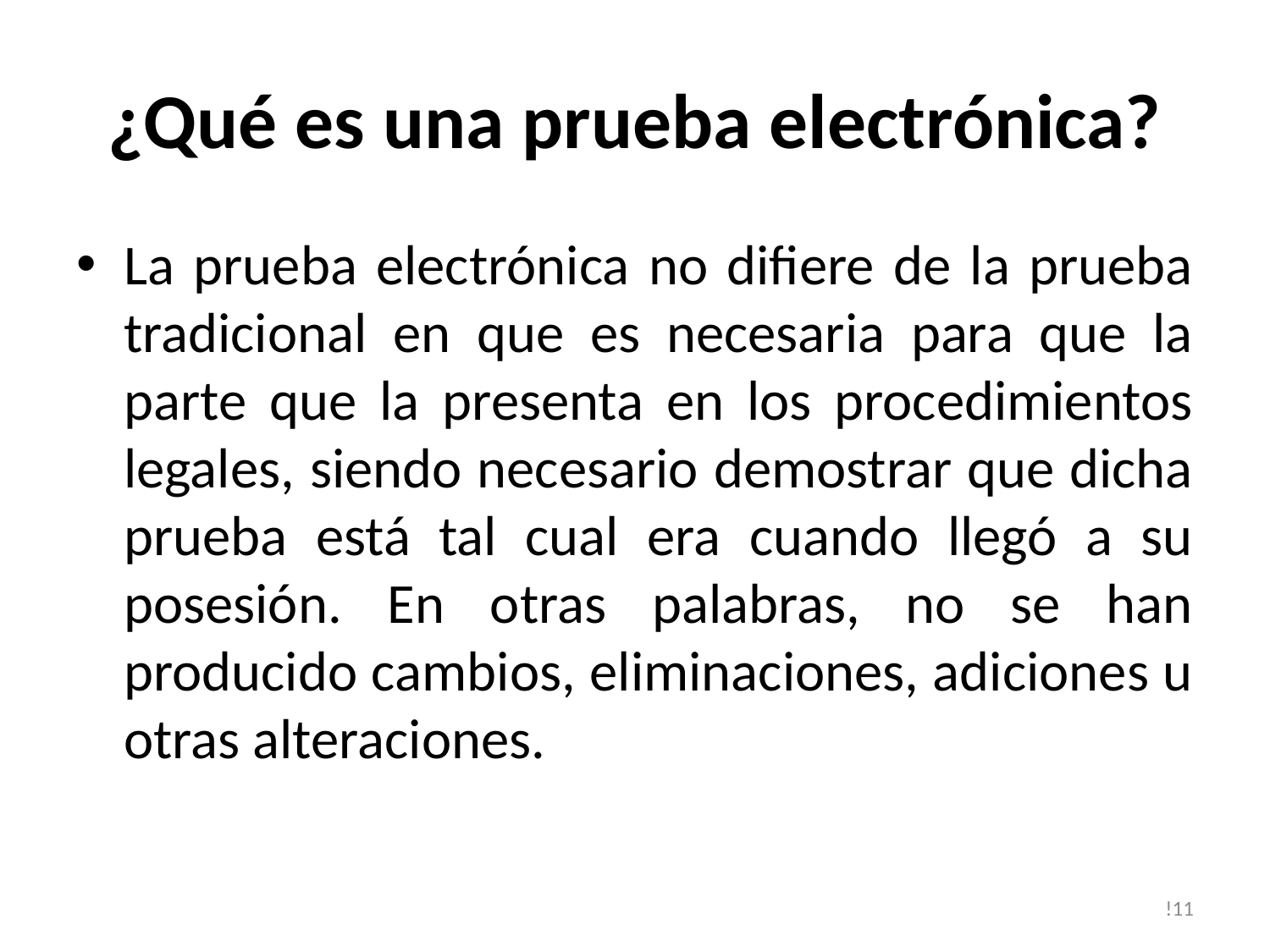

# ¿Qué es una prueba electrónica?
La prueba electrónica no difiere de la prueba tradicional en que es necesaria para que la parte que la presenta en los procedimientos legales, siendo necesario demostrar que dicha prueba está tal cual era cuando llegó a su posesión. En otras palabras, no se han producido cambios, eliminaciones, adiciones u otras alteraciones.

!11